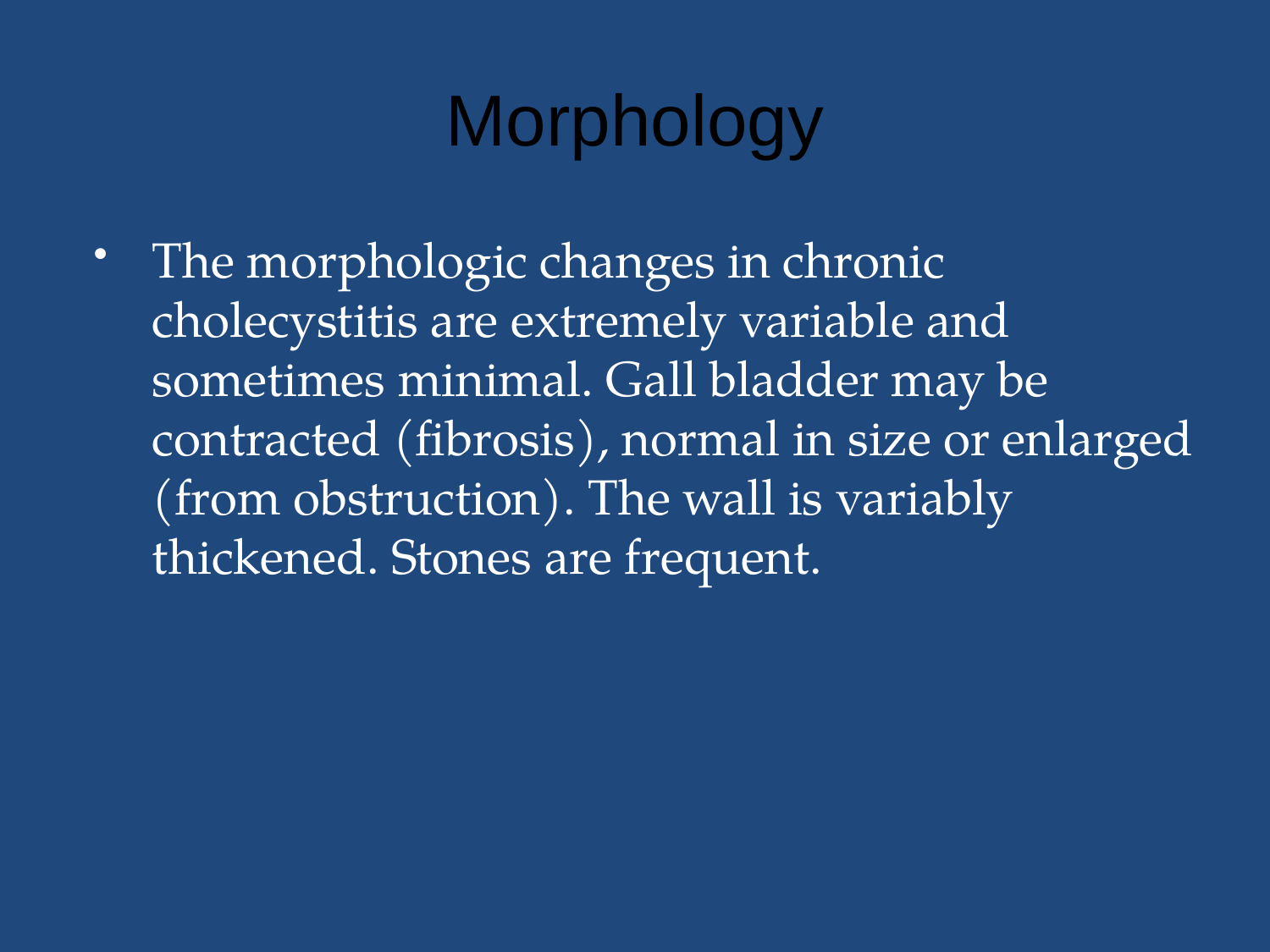

# Morphology
The morphologic changes in chronic cholecystitis are extremely variable and sometimes minimal. Gall bladder may be contracted (fibrosis), normal in size or enlarged (from obstruction). The wall is variably thickened. Stones are frequent.